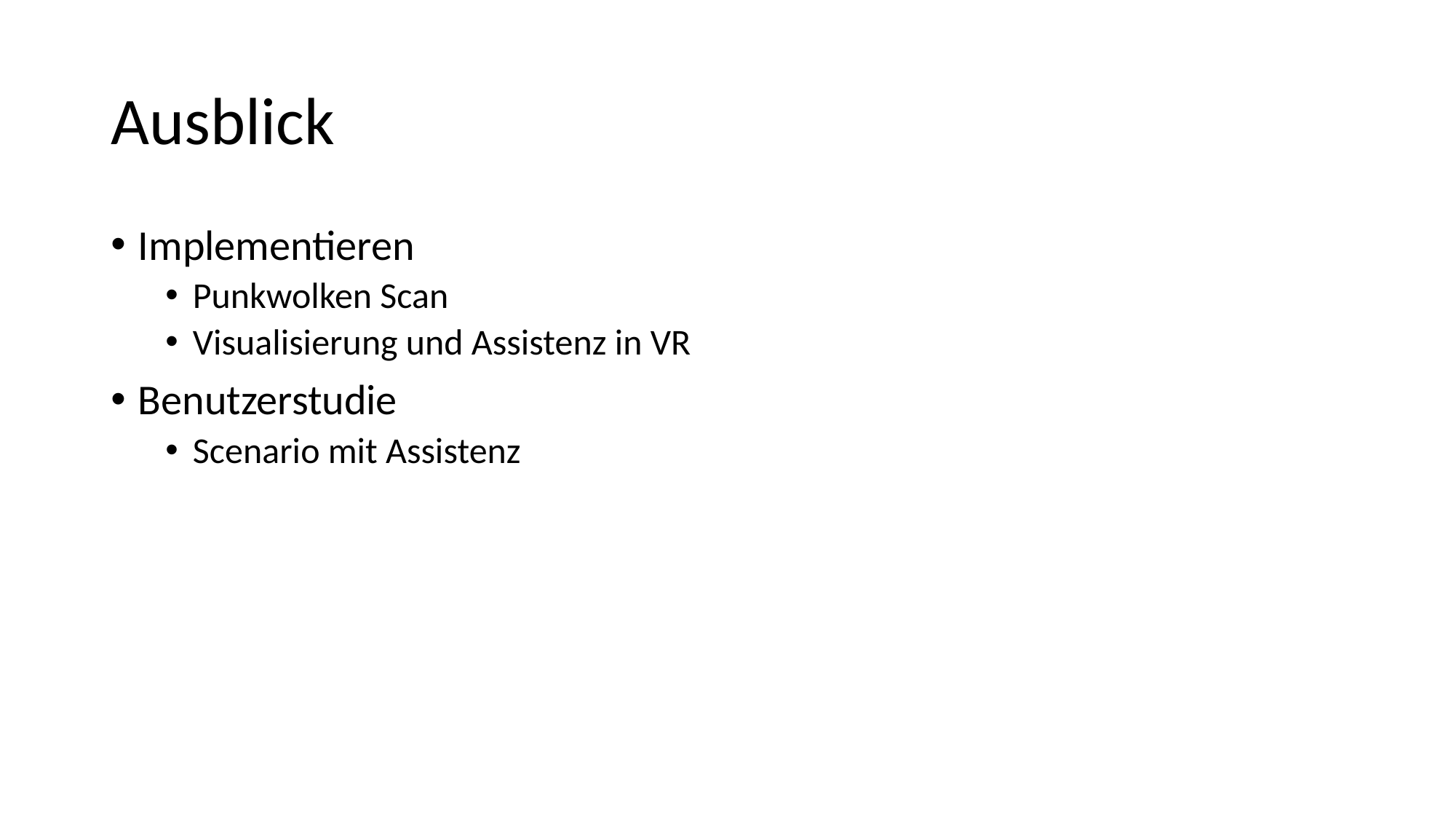

# Ausblick
Implementieren
Punkwolken Scan
Visualisierung und Assistenz in VR
Benutzerstudie
Scenario mit Assistenz